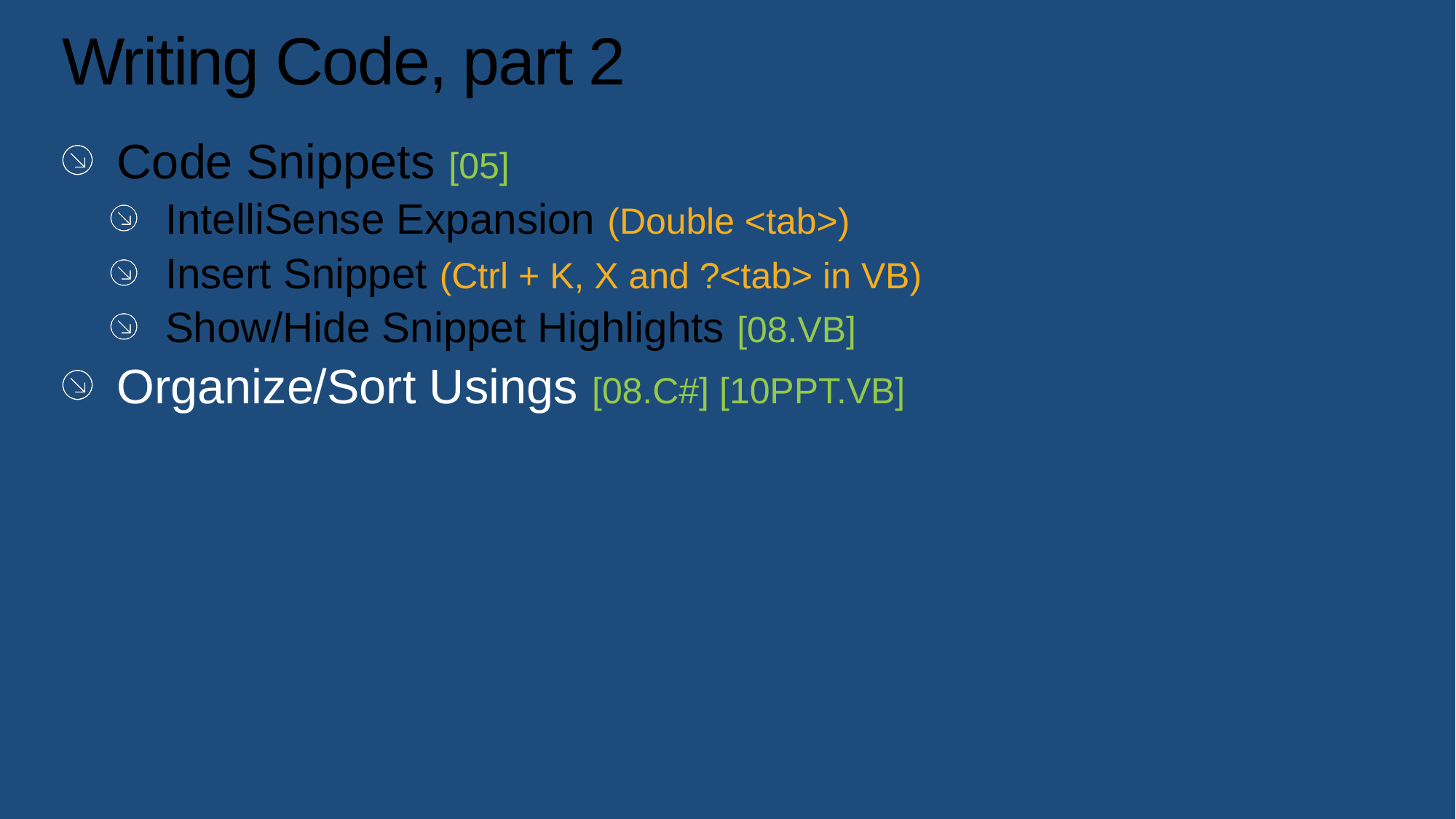

# Writing Code, part 2
Code Snippets [05]
IntelliSense Expansion (Double <tab>)
Insert Snippet (Ctrl + K, X and ?<tab> in VB)
Show/Hide Snippet Highlights [08.VB]
Organize/Sort Usings [08.C#] [10PPT.VB]